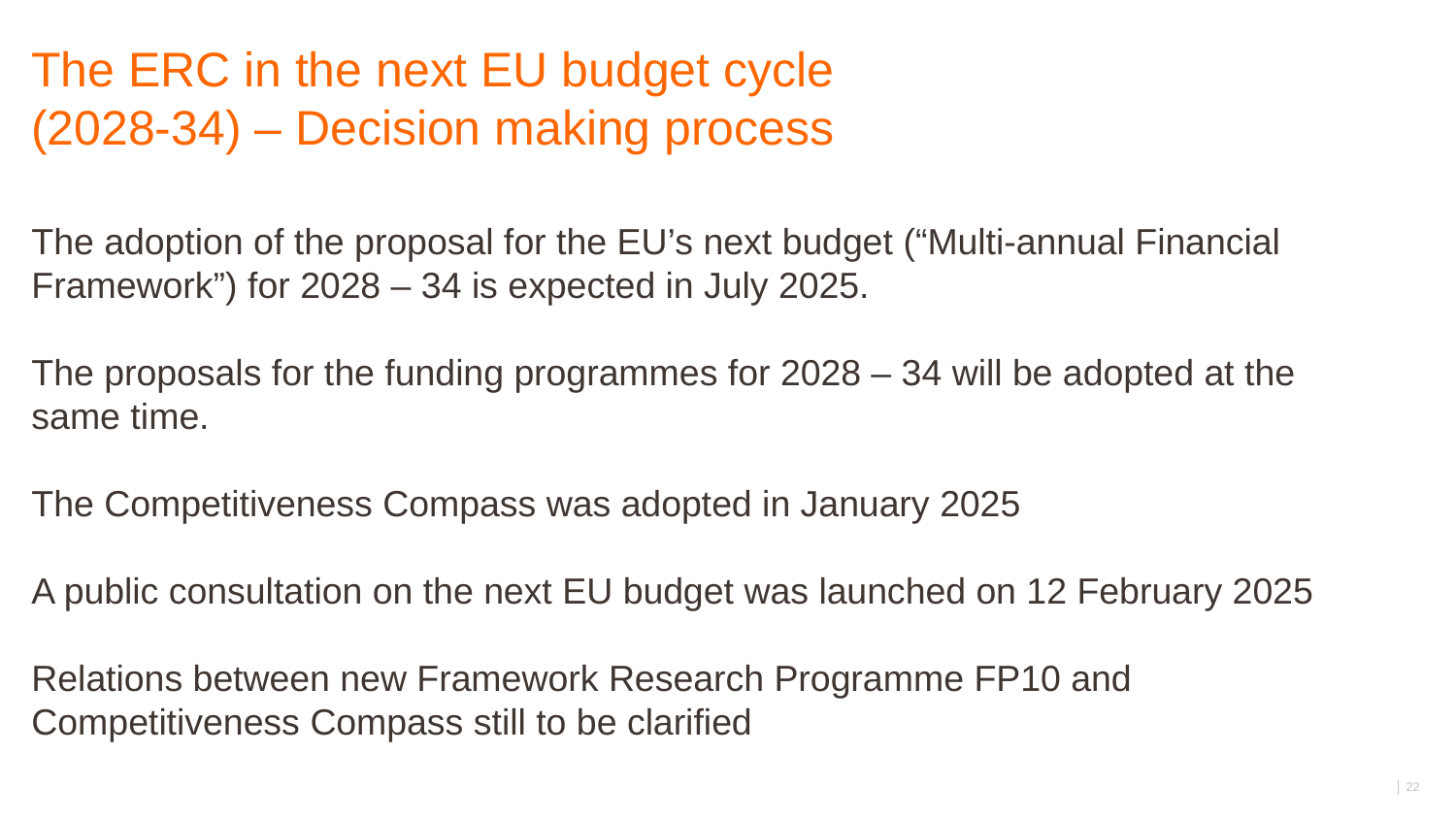

The ERC in the next EU budget cycle
(2028-34) – Decision making process
The adoption of the proposal for the EU’s next budget (“Multi-annual Financial Framework”) for 2028 – 34 is expected in July 2025.

The proposals for the funding programmes for 2028 – 34 will be adopted at the same time.

The Competitiveness Compass was adopted in January 2025

A public consultation on the next EU budget was launched on 12 February 2025

Relations between new Framework Research Programme FP10 and Competitiveness Compass still to be clarified

│ 22